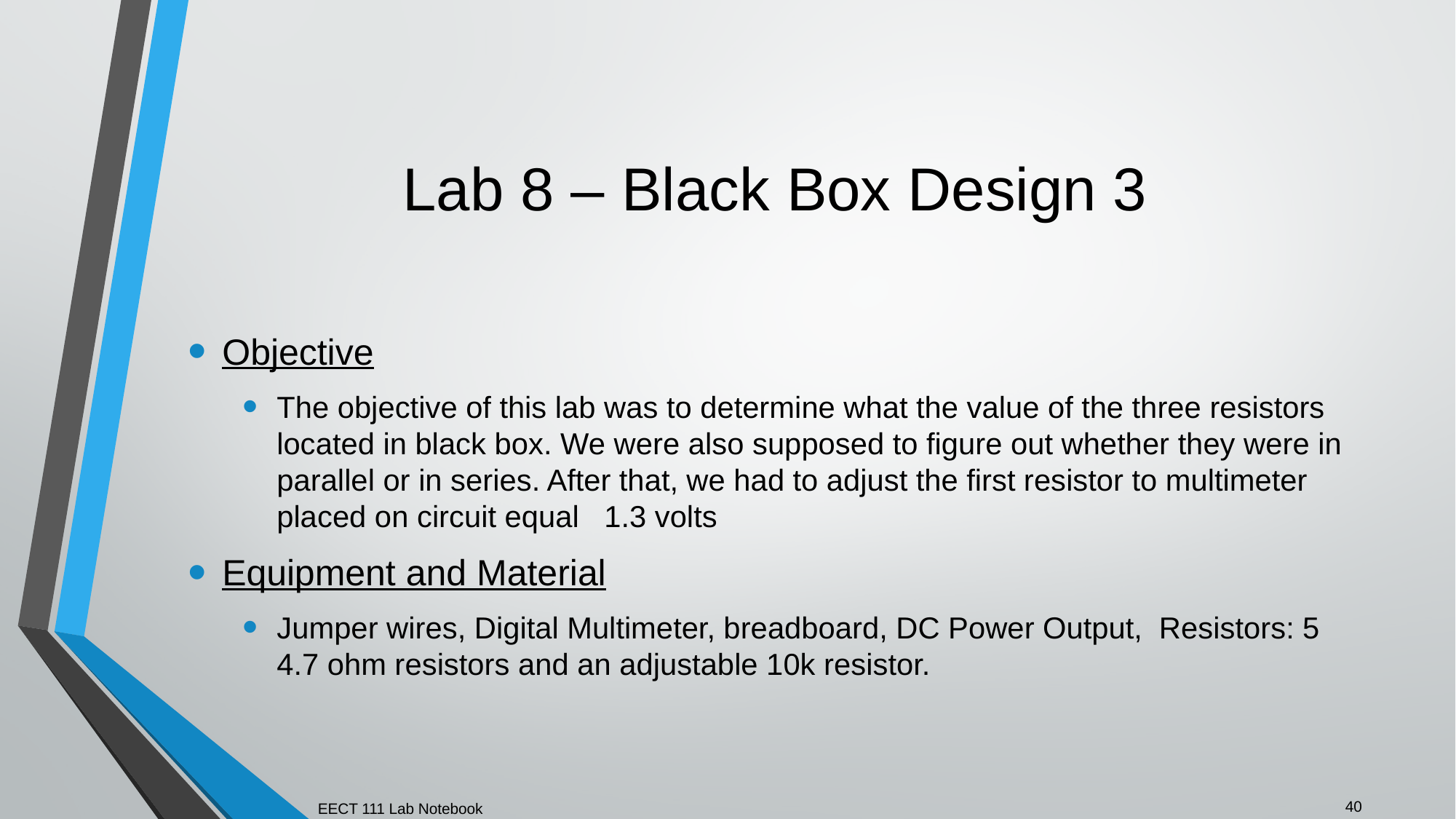

# Lab 8 – Black Box Design 3
Objective
The objective of this lab was to determine what the value of the three resistors located in black box. We were also supposed to figure out whether they were in parallel or in series. After that, we had to adjust the first resistor to multimeter placed on circuit equal 	1.3 volts
Equipment and Material
Jumper wires, Digital Multimeter, breadboard, DC Power Output,  Resistors: 5  4.7 ohm resistors and an adjustable 10k resistor.
40
EECT 111 Lab Notebook